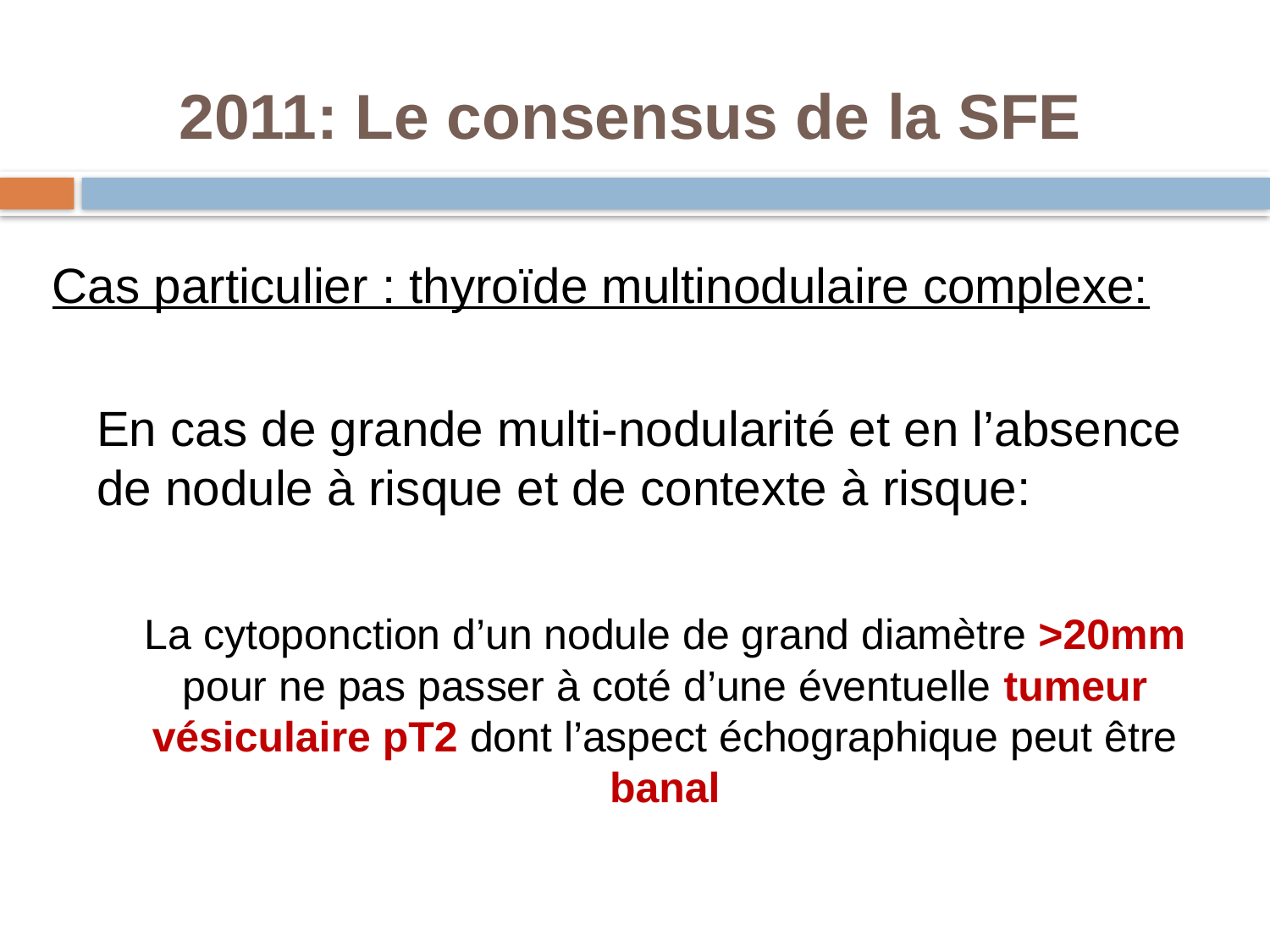

2011: Le consensus de la SFE
Cas particulier : thyroïde multinodulaire complexe:

	En cas de grande multi-nodularité et en l’absence de nodule à risque et de contexte à risque:

	La cytoponction d’un nodule de grand diamètre >20mm pour ne pas passer à coté d’une éventuelle tumeur vésiculaire pT2 dont l’aspect échographique peut être banal